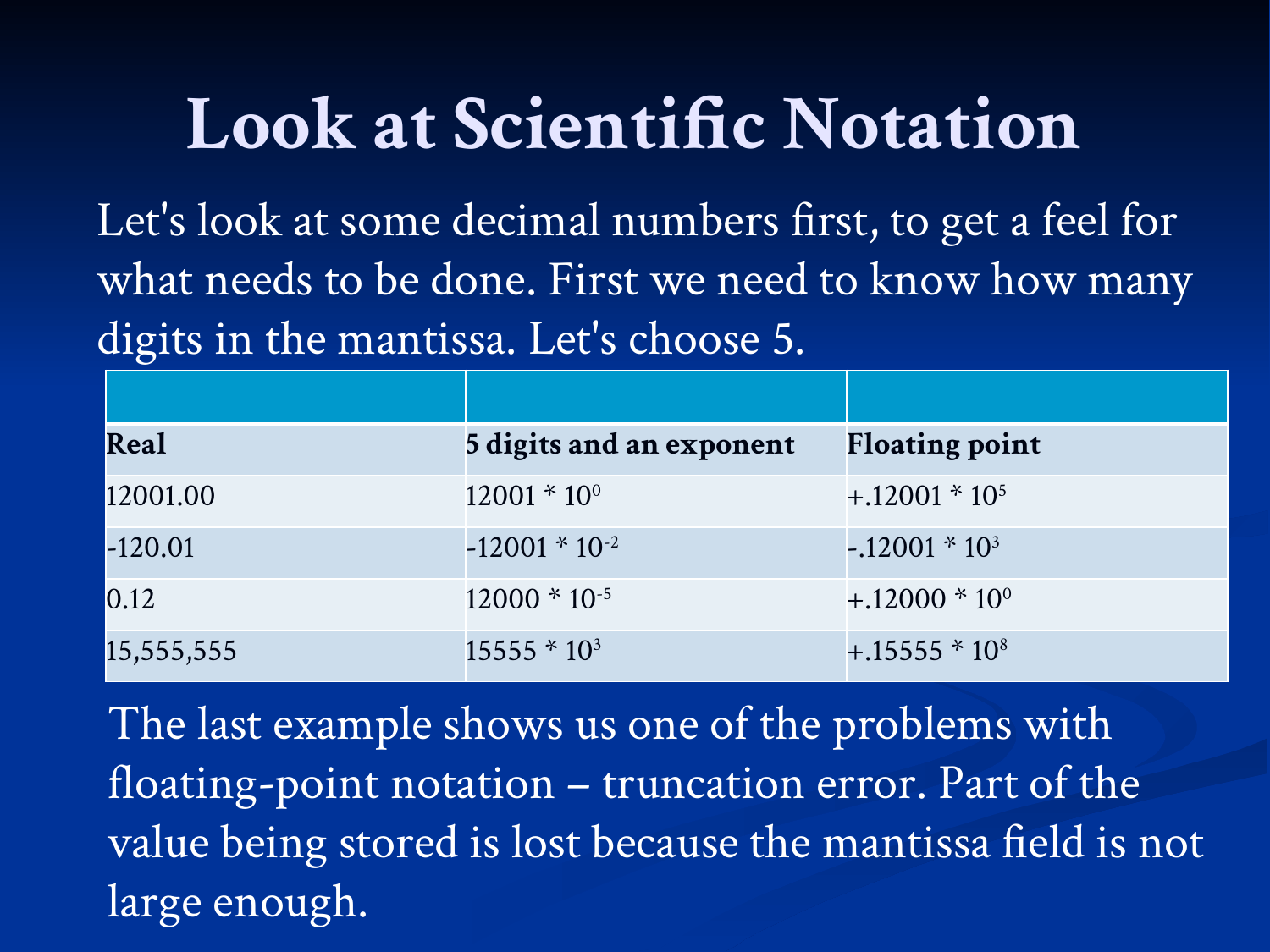

# Look at Scientific Notation
Let's look at some decimal numbers first, to get a feel for what needs to be done. First we need to know how many digits in the mantissa. Let's choose 5.

|  |  |  |
| --- | --- | --- |
| Real | 5 digits and an exponent | Floating point |
| 12001.00 | 12001 \* 100 | +.12001 \* 105 |
| -120.01 | -12001 \* 10-2 | -.12001 \* 103 |
| 0.12 | 12000 \* 10-5 | +.12000 \* 100 |
| 15,555,555 | 15555 \* 103 | +.15555 \* 108 |
The last example shows us one of the problems with floating-point notation – truncation error. Part of the value being stored is lost because the mantissa field is not large enough.